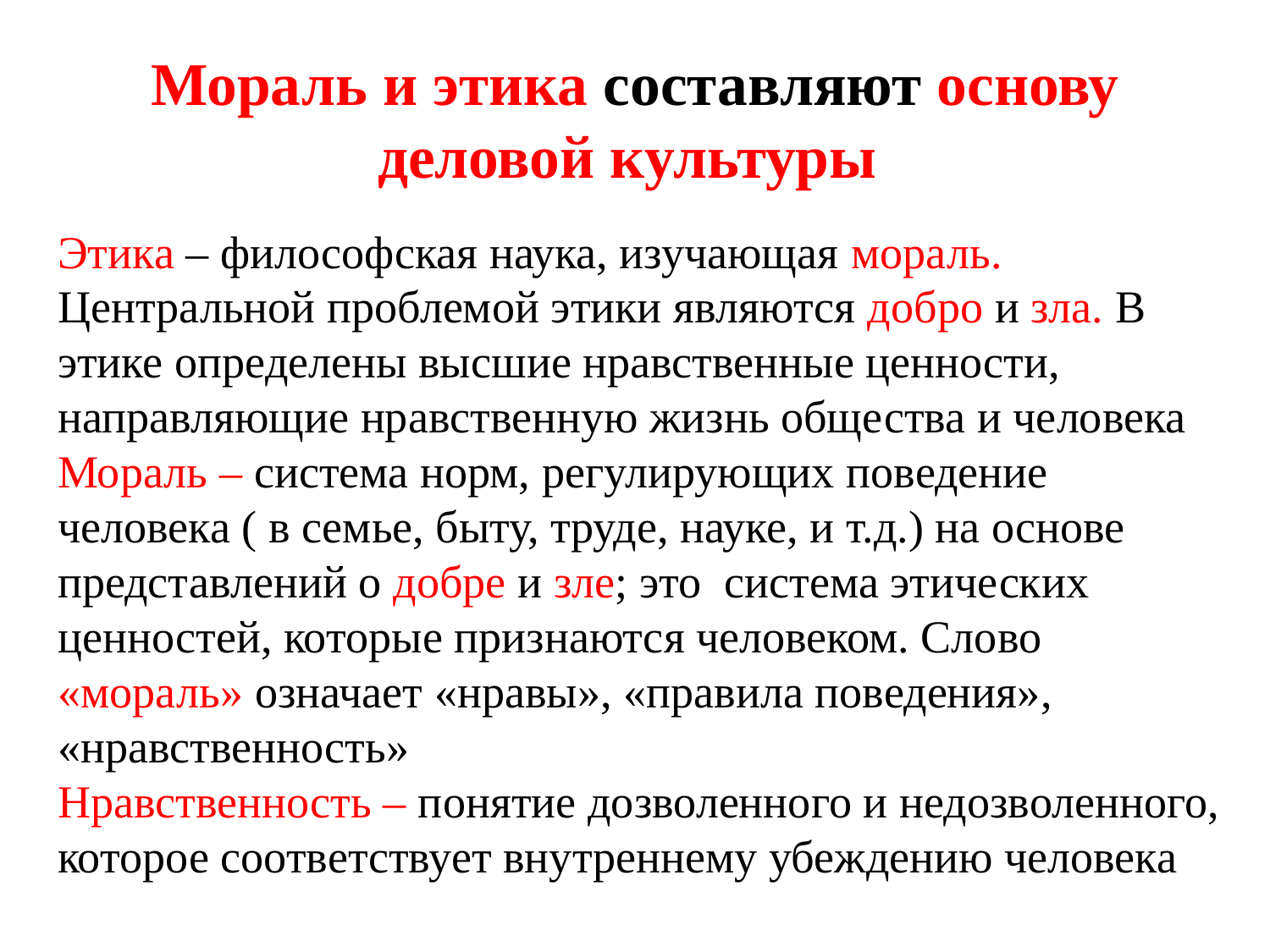

# Мораль и этика составляют основу деловой культуры
Этика – философская наука, изучающая мораль. Центральной проблемой этики являются добро и зла. В этике определены высшие нравственные ценности, направляющие нравственную жизнь общества и человека
Мораль – система норм, регулирующих поведение человека ( в семье, быту, труде, науке, и т.д.) на основе представлений о добре и зле; это  система этических ценностей, которые признаются человеком. Слово «мораль» означает «нравы», «правила поведения», «нравственность»
Нравственность – понятие дозволенного и недозволенного, которое соответствует внутреннему убеждению человека